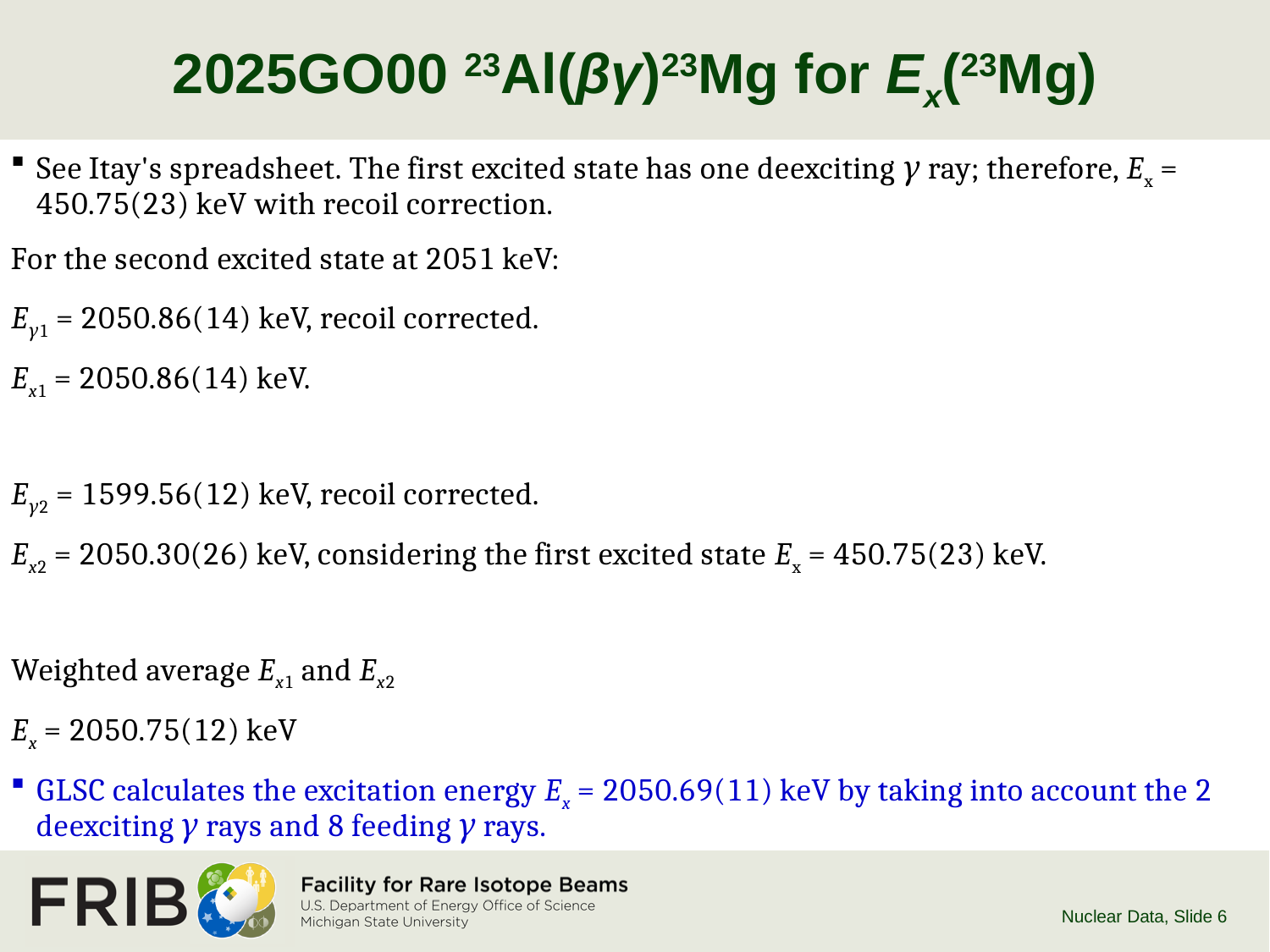

# 2025GO00 23Al(βγ)23Mg for Ex(23Mg)
See Itay's spreadsheet. The first excited state has one deexciting γ ray; therefore, Ex = 450.75(23) keV with recoil correction.
For the second excited state at 2051 keV:
Eγ1 = 2050.86(14) keV, recoil corrected.
Ex1 = 2050.86(14) keV.

Eγ2 = 1599.56(12) keV, recoil corrected.
Ex2 = 2050.30(26) keV, considering the first excited state Ex = 450.75(23) keV.

Weighted average Ex1 and Ex2
Ex = 2050.75(12) keV
GLSC calculates the excitation energy Ex = 2050.69(11) keV by taking into account the 2 deexciting γ rays and 8 feeding γ rays.
Nuclear Data
, Slide 6